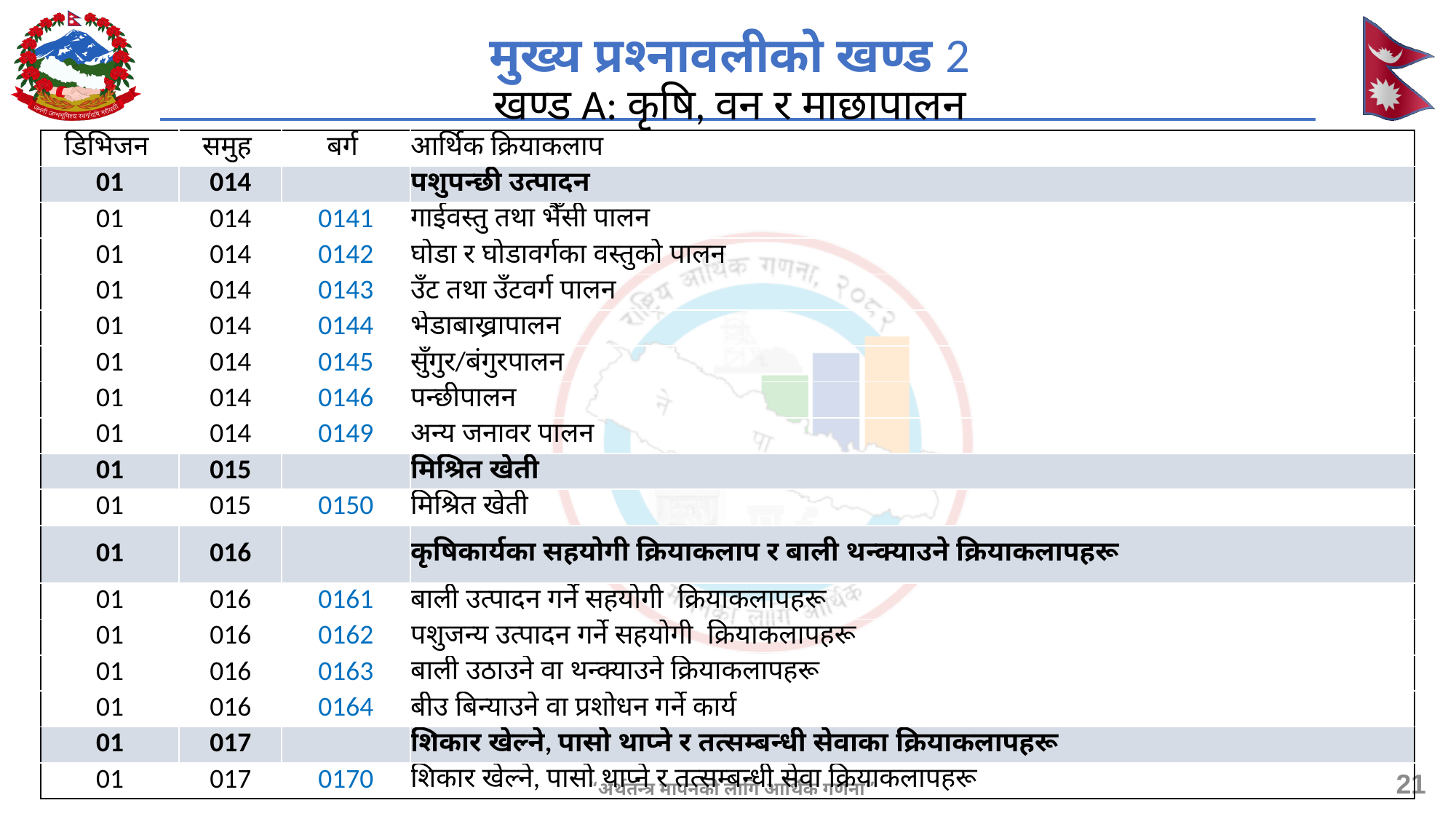

# मुख्य प्रश्नावलीको खण्ड 2 खण्ड A: कृषि, वन र माछापालन
| डिभिजन | समुह | बर्ग | आर्थिक क्रियाकलाप |
| --- | --- | --- | --- |
| 01 | 014 |  | पशुपन्छी उत्पादन |
| 01 | 014 | 0141 | गाईवस्तु तथा भैँसी पालन |
| 01 | 014 | 0142 | घोडा र घोडावर्गका वस्तुको पालन |
| 01 | 014 | 0143 | उँट तथा उँटवर्ग पालन |
| 01 | 014 | 0144 | भेडाबाख्रापालन |
| 01 | 014 | 0145 | सुँगुर/बंगुरपालन |
| 01 | 014 | 0146 | पन्छीपालन |
| 01 | 014 | 0149 | अन्य जनावर पालन |
| 01 | 015 |  | मिश्रित खेती |
| 01 | 015 | 0150 | मिश्रित खेती |
| 01 | 016 |  | कृषिकार्यका सहयोगी क्रियाकलाप र बाली थन्क्याउने क्रियाकलापहरू |
| 01 | 016 | 0161 | बाली उत्पादन गर्ने सहयोगी क्रियाकलापहरू |
| 01 | 016 | 0162 | पशुजन्य उत्पादन गर्ने सहयोगी क्रियाकलापहरू |
| 01 | 016 | 0163 | बाली उठाउने वा थन्क्याउने क्रियाकलापहरू |
| 01 | 016 | 0164 | बीउ बिन्याउने वा प्रशोधन गर्ने कार्य |
| 01 | 017 |  | शिकार खेल्ने, पासो थाप्ने र तत्सम्बन्धी सेवाका क्रियाकलापहरू |
| 01 | 017 | 0170 | शिकार खेल्ने, पासो थाप्ने र तत्सम्बन्धी सेवा क्रियाकलापहरू |
21
“अर्थतन्त्र मापनको लागि आर्थिक गणना”